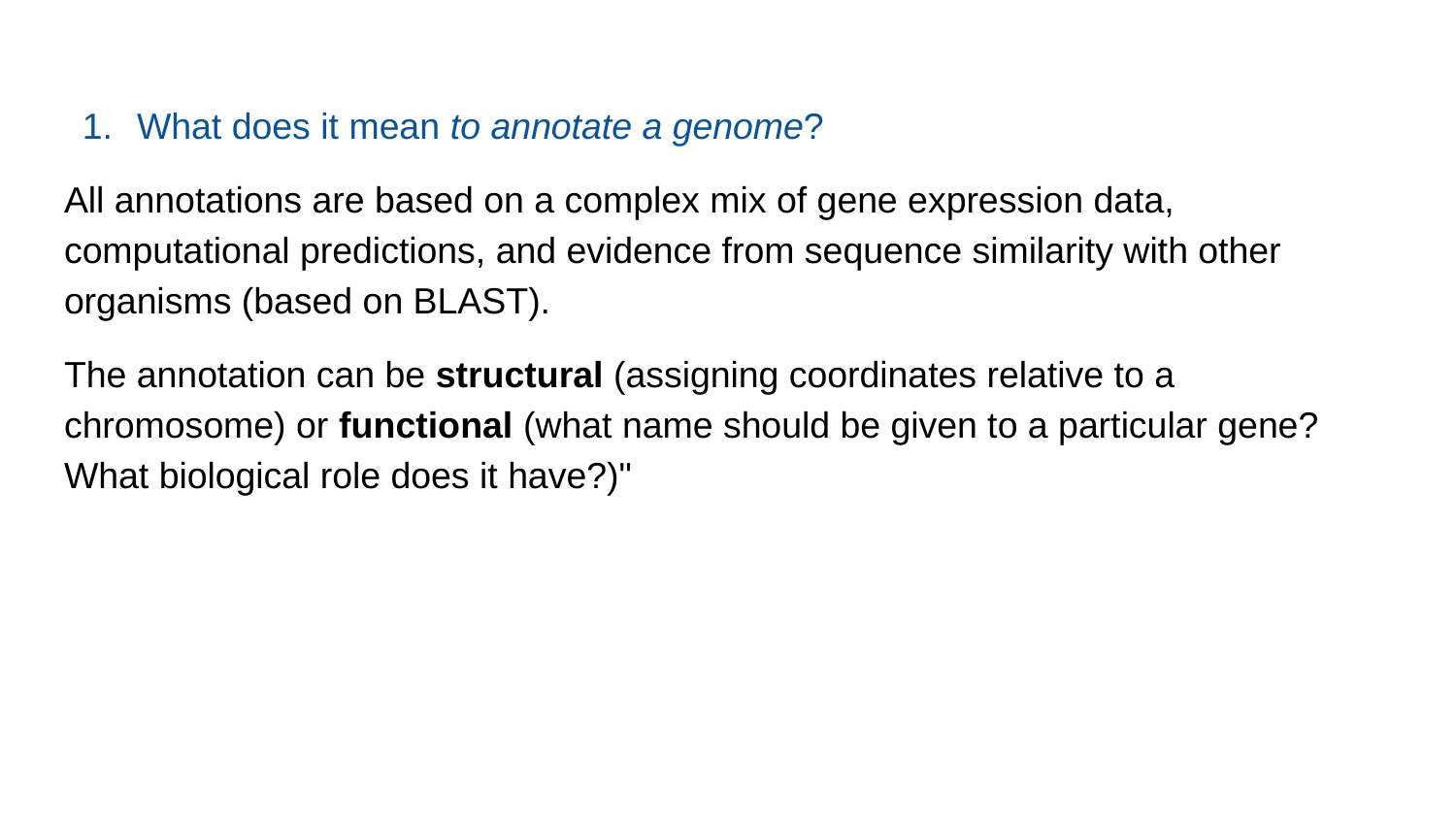

What does it mean to annotate a genome?
All annotations are based on a complex mix of gene expression data, computational predictions, and evidence from sequence similarity with other organisms (based on BLAST).
The annotation can be structural (assigning coordinates relative to a chromosome) or functional (what name should be given to a particular gene? What biological role does it have?)"